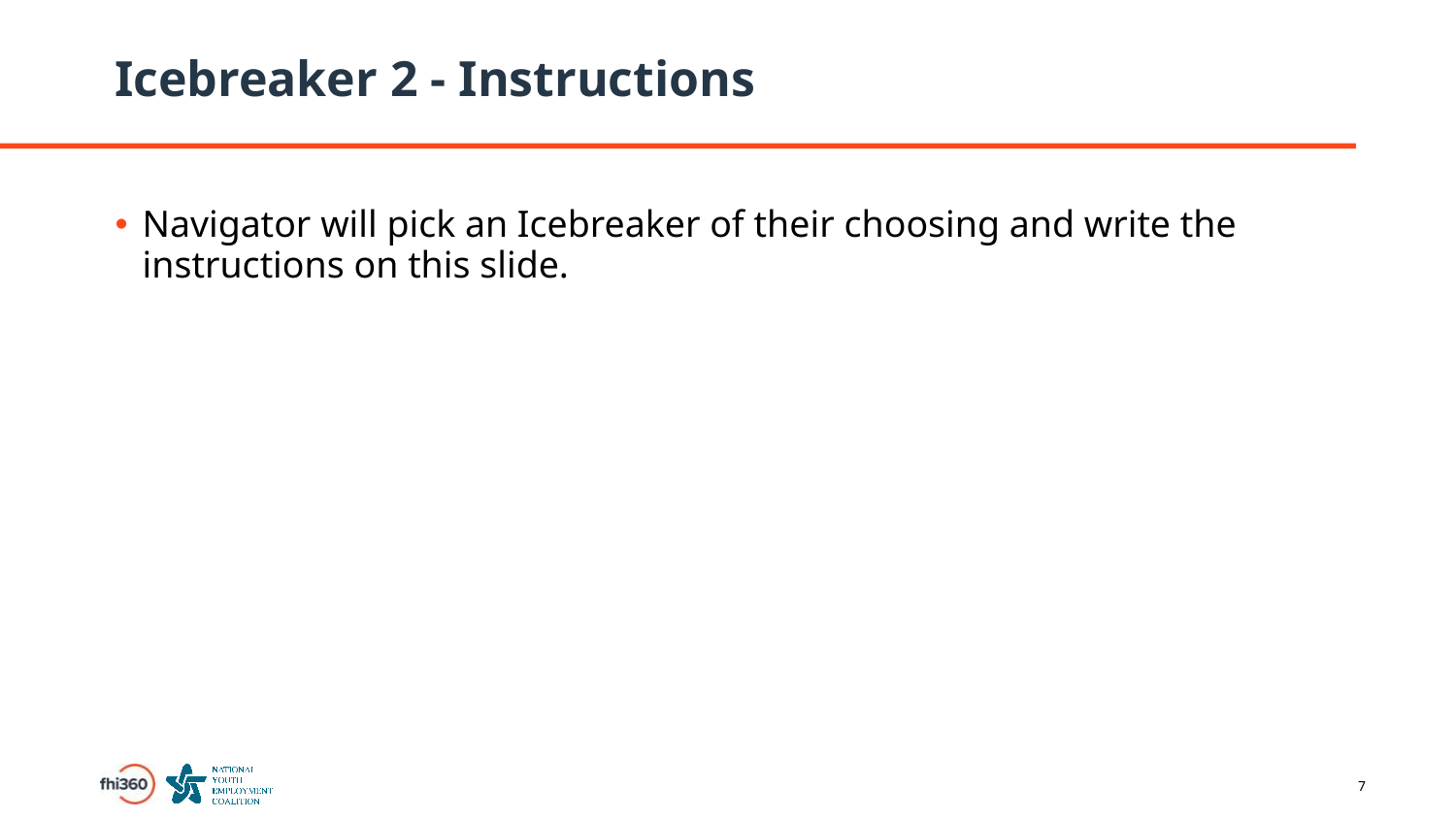

# Icebreaker 2 - Instructions
Navigator will pick an Icebreaker of their choosing and write the instructions on this slide.